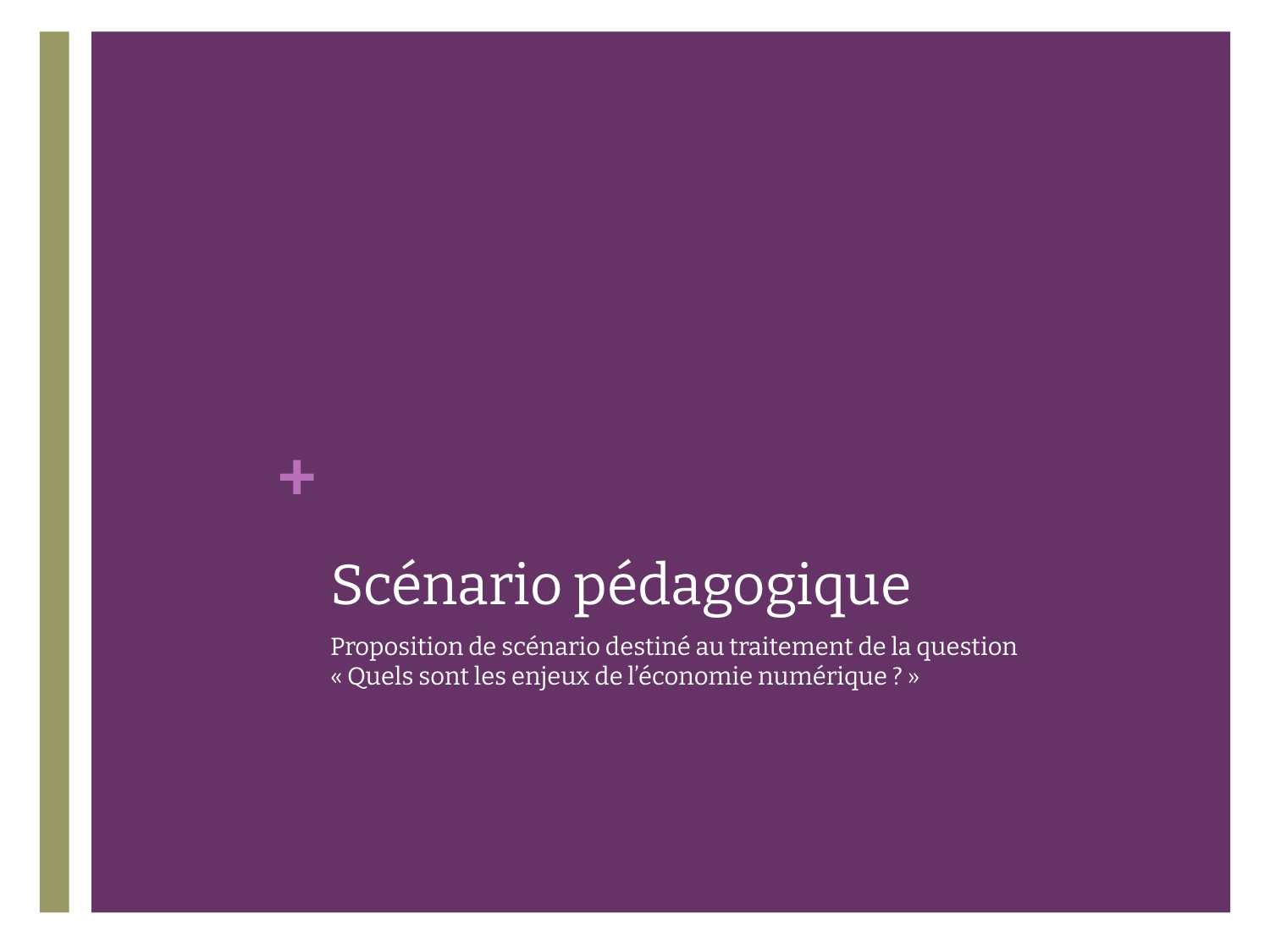

# Scénario pédagogique
Proposition de scénario destiné au traitement de la question « Quels sont les enjeux de l’économie numérique ? »